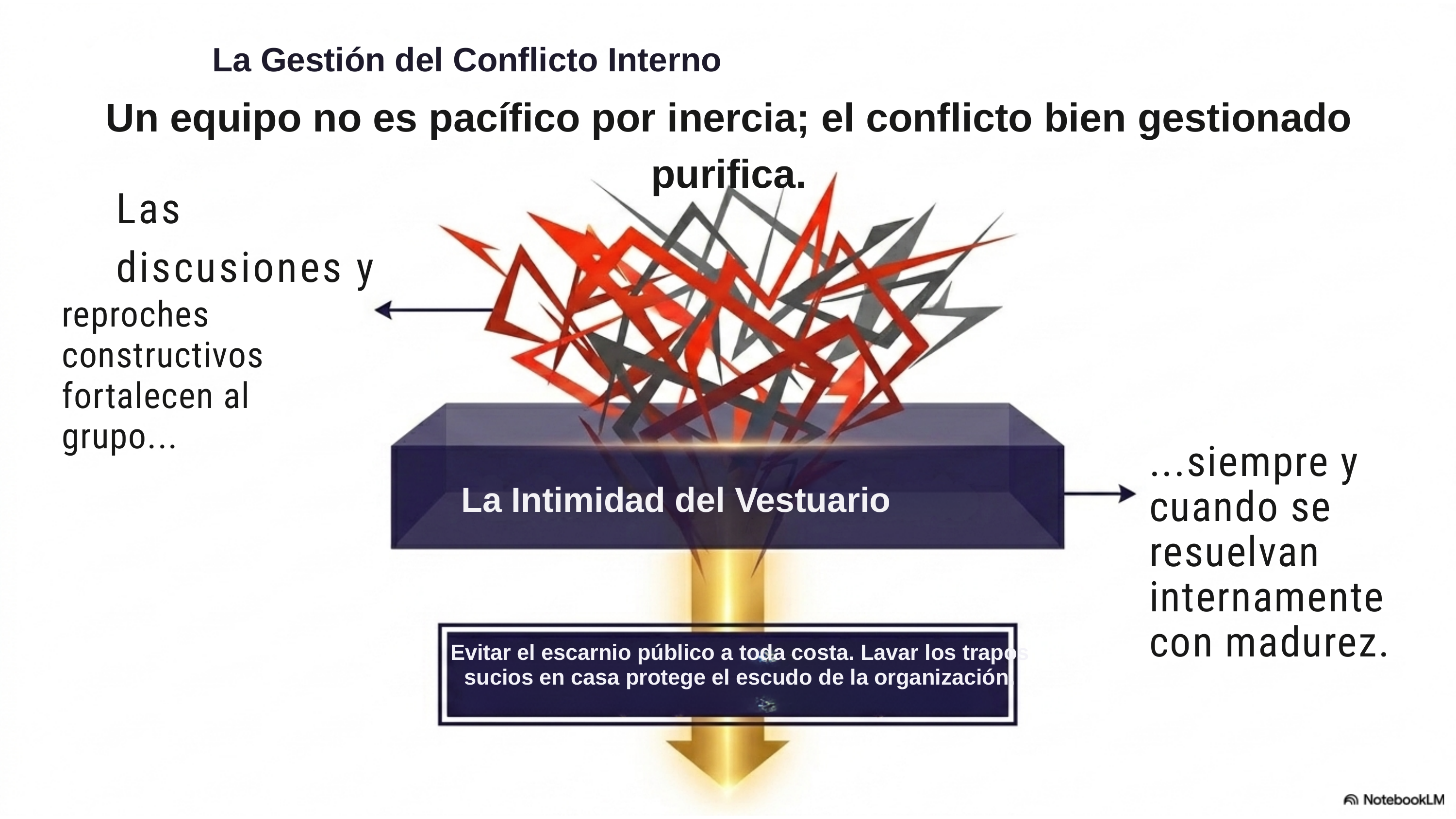

La Gestión del Conflicto Interno
Un equipo no es pacífico por inercia; el conflicto bien gestionado purifica.
Las discusiones y
reproches constructivos
fortalecen al grupo...
...siempre y cuando se resuelvan
internamente
con madurez.
La Intimidad del Vestuario
Evitar el escarnio público a toda costa. Lavar los trapos
sucios en casa protege el escudo de la organización.